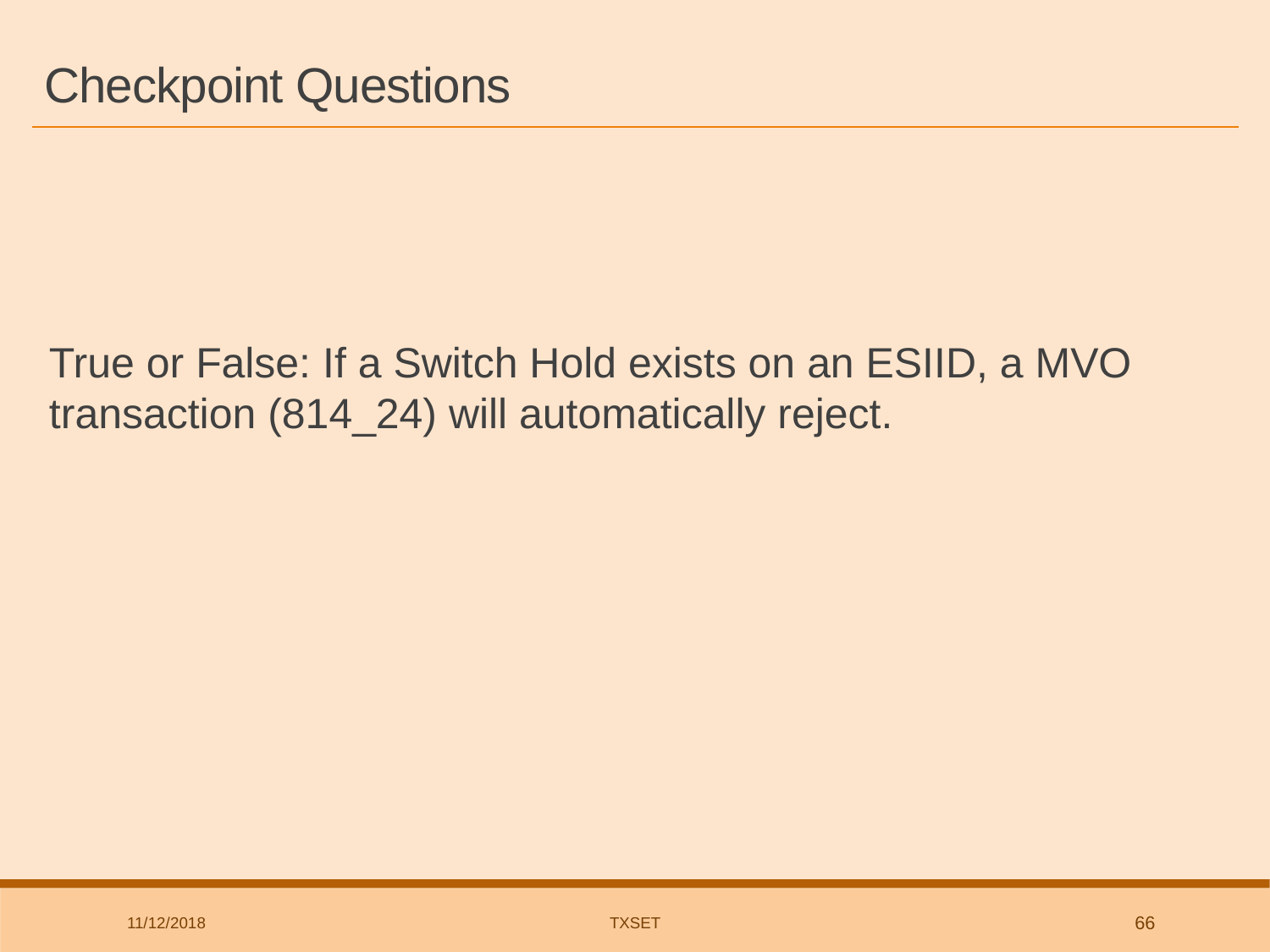

# Checkpoint Questions
True or False: If a Switch Hold exists on an ESIID, a MVO transaction (814_24) will automatically reject.
FALSE

11/12/2018
TxSET
66